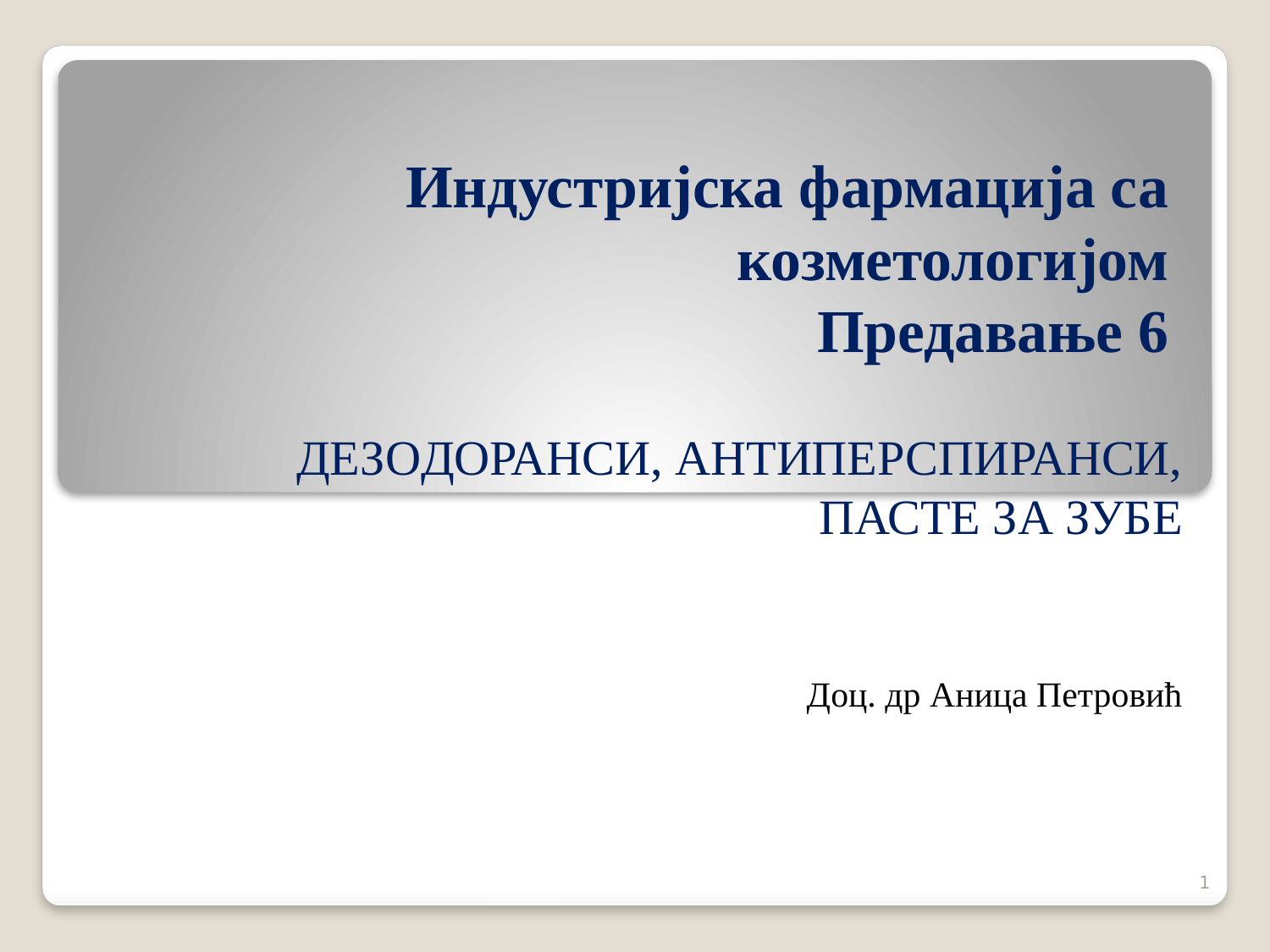

# Индустријска фармација са козметологијом Предавање 6
ДЕЗОДОРАНСИ, АНТИПЕРСПИРАНСИ, ПАСТЕ ЗА ЗУБЕ

Доц. др Аница Петровић
1